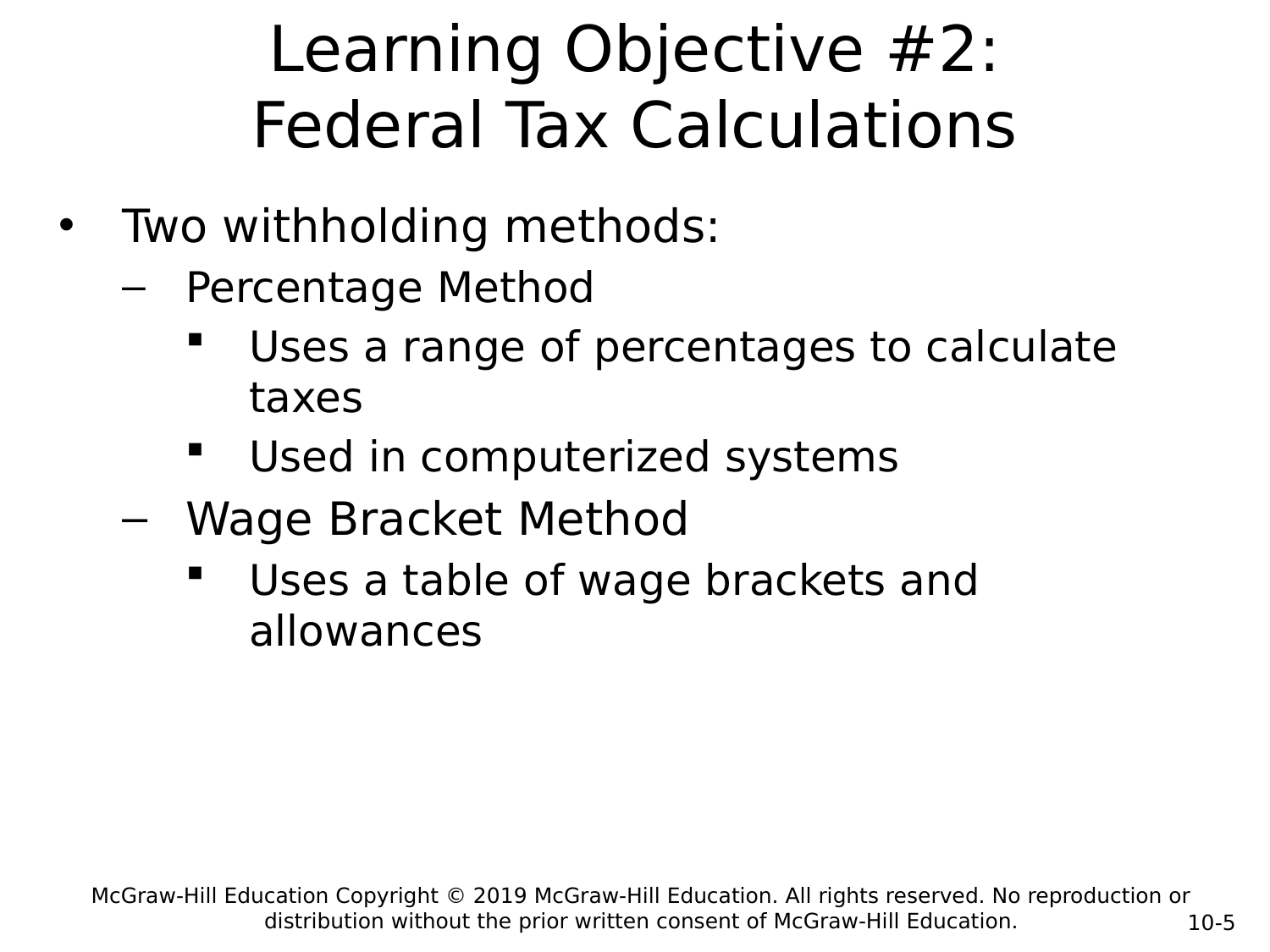

# Learning Objective #2: Federal Tax Calculations
Two withholding methods:
Percentage Method
Uses a range of percentages to calculate taxes
Used in computerized systems
Wage Bracket Method
Uses a table of wage brackets and allowances
McGraw-Hill Education Copyright © 2019 McGraw-Hill Education. All rights reserved. No reproduction or distribution without the prior written consent of McGraw-Hill Education.
10-5